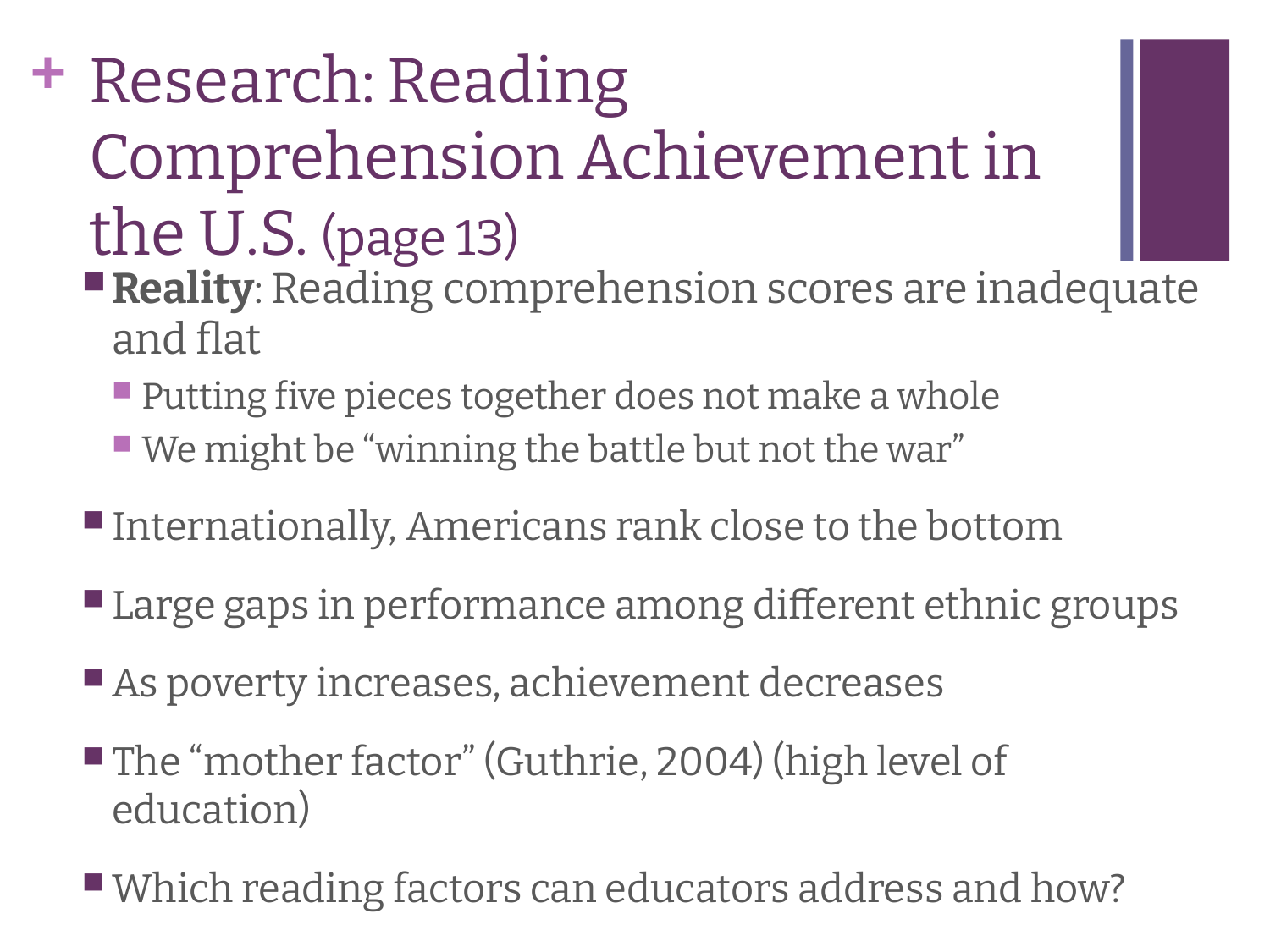

# Research: Reading Comprehension Achievement in the U.S. (page 13)
Reality: Reading comprehension scores are inadequate and flat
Putting five pieces together does not make a whole
We might be “winning the battle but not the war”
Internationally, Americans rank close to the bottom
Large gaps in performance among different ethnic groups
As poverty increases, achievement decreases
The “mother factor” (Guthrie, 2004) (high level of education)
Which reading factors can educators address and how?